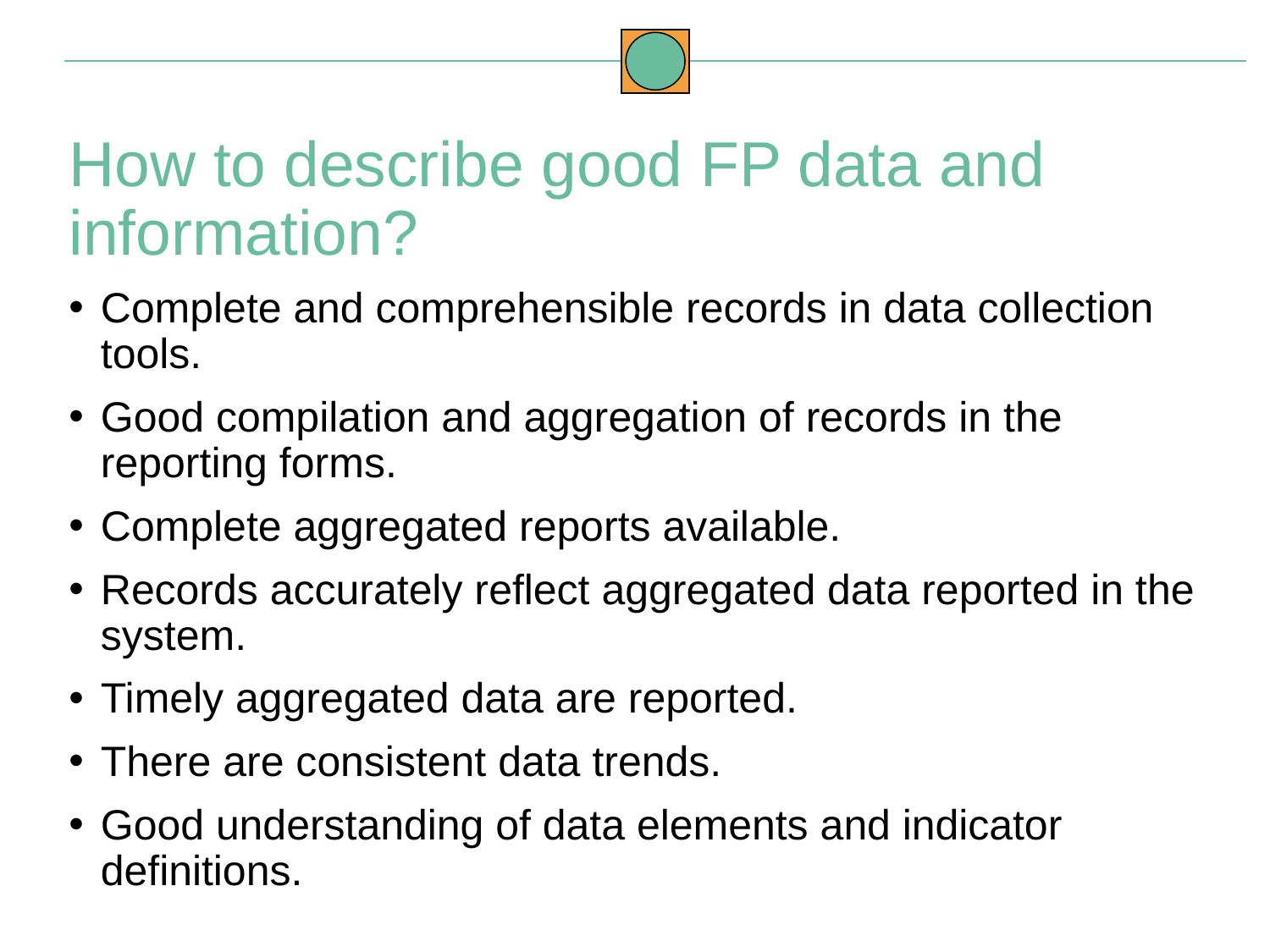

How to describe good FP data and information?
Complete and comprehensible records in data collection tools.
Good compilation and aggregation of records in the reporting forms.
Complete aggregated reports available.
Records accurately reflect aggregated data reported in the system.
Timely aggregated data are reported.
There are consistent data trends.
Good understanding of data elements and indicator definitions.